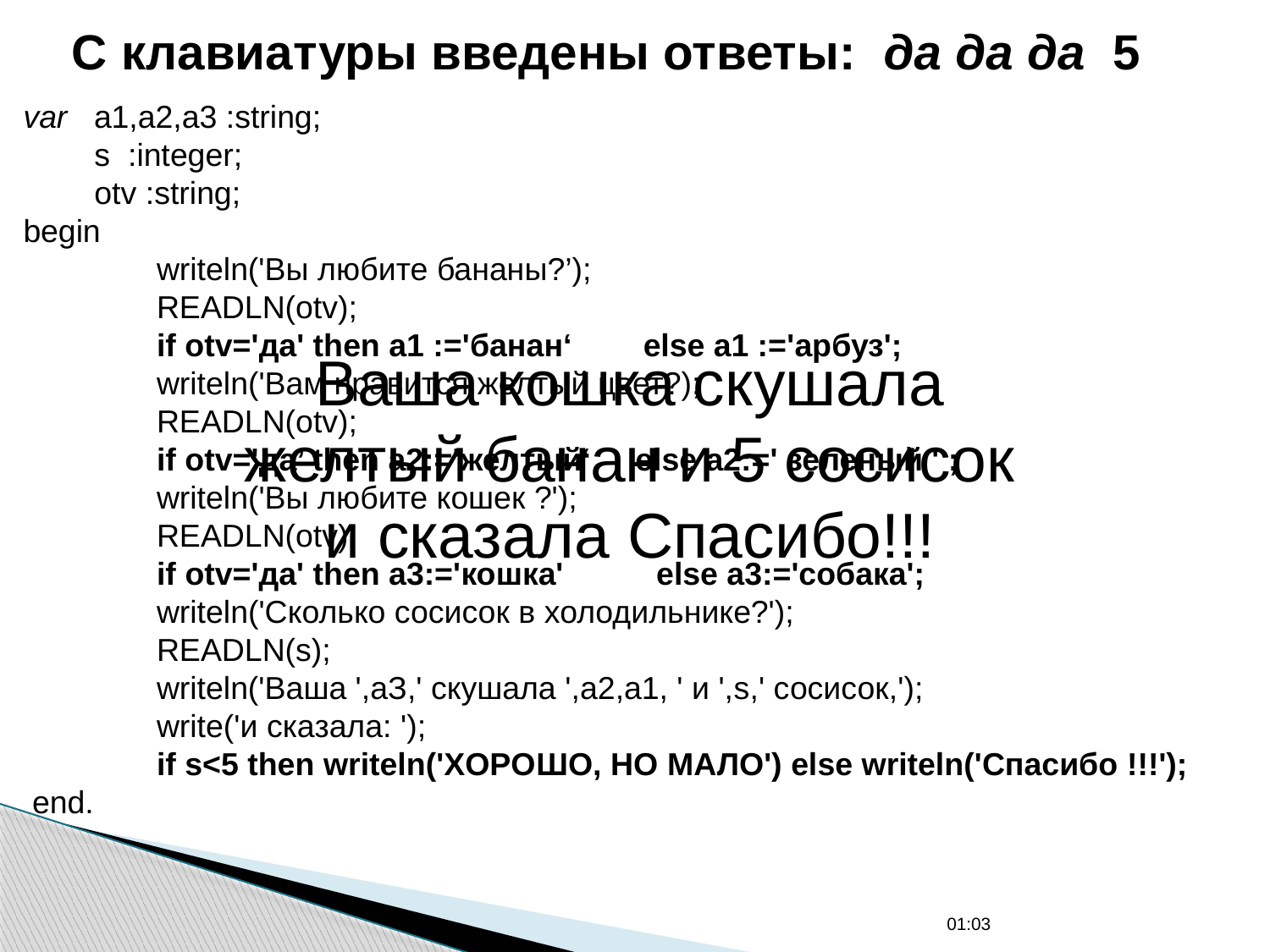

# С клавиатуры введены ответы:  да да да  5
var   a1,a2,a3 :string;
        s  :integer;
        otv :string;
begin
               writeln('Bы любите бананы?’);
               READLN(оtv);
               if otv='да' then a1 :='банан‘        else a1 :='арбуз';
               writeln('Bам нравится желтый цвет?);
               READLN(otv);
               if otv='дa’ then a2:='желтый‘     else a2:=' зеленый ' ;
               writeln('Bы любите кошек ?');
               READLN(оtv);
               if оtv='да' then a3:='кошка'	 else a3:='собака';
               writeln('Сколько сосисок в холодильнике?');
               READLN(s);
               writeln('Ваша ',аЗ,' скушала ',a2,a1, ' и ',s,' сосисок,');
               write('и сказала: ');
               if s<5 then writeln('XOPOШO, НО МАЛО') else writeln('Спасибо !!!');
 end.
Ваша кошка скушала желтый банан и 5 сосисок и сказала Спасибо!!!
01:03